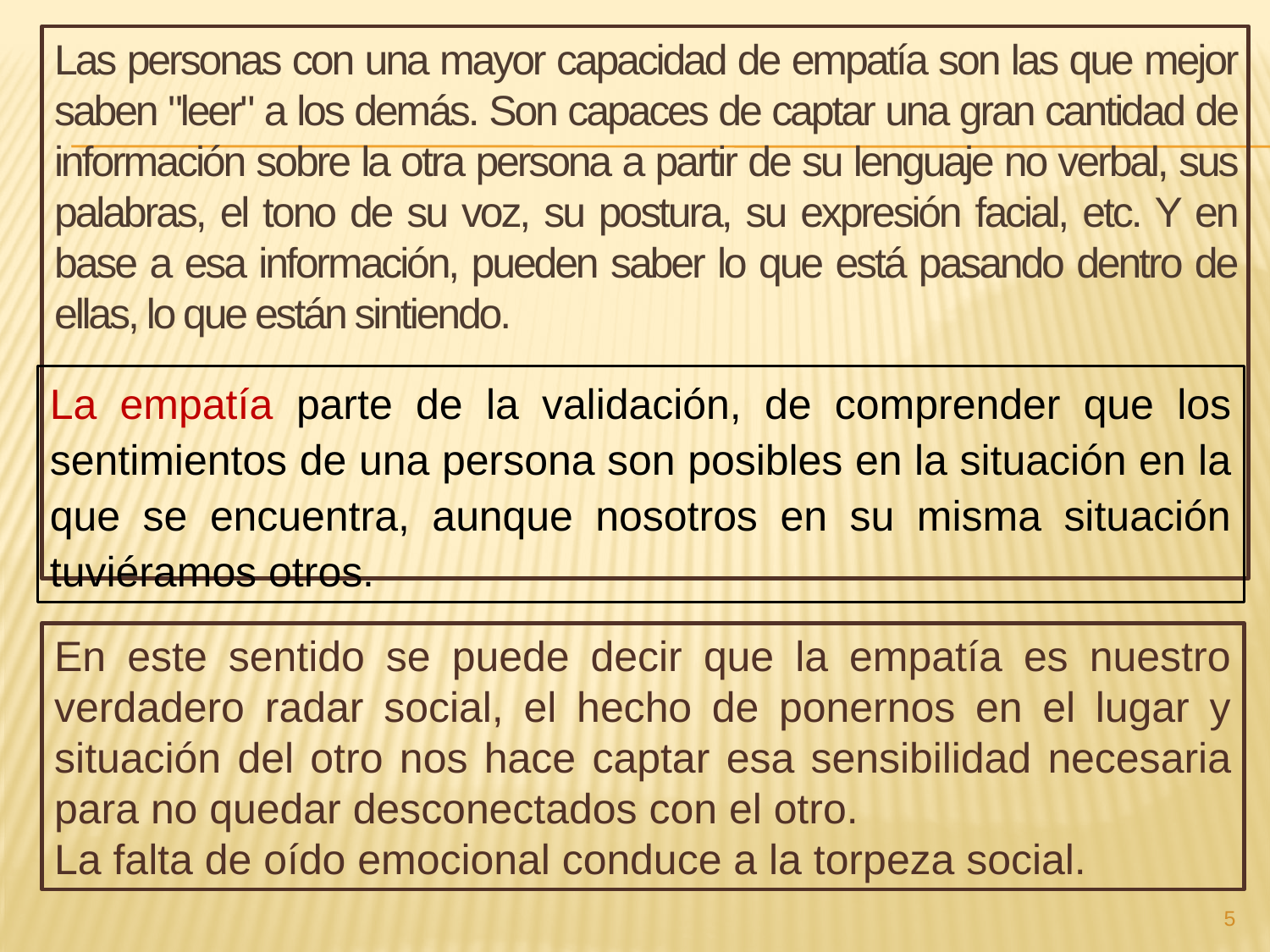

Las personas con una mayor capacidad de empatía son las que mejor saben "leer" a los demás. Son capaces de captar una gran cantidad de información sobre la otra persona a partir de su lenguaje no verbal, sus palabras, el tono de su voz, su postura, su expresión facial, etc. Y en base a esa información, pueden saber lo que está pasando dentro de ellas, lo que están sintiendo.
La empatía parte de la validación, de comprender que los sentimientos de una persona son posibles en la situación en la que se encuentra, aunque nosotros en su misma situación tuviéramos otros.
En este sentido se puede decir que la empatía es nuestro verdadero radar social, el hecho de ponernos en el lugar y situación del otro nos hace captar esa sensibilidad necesaria para no quedar desconectados con el otro.
La falta de oído emocional conduce a la torpeza social.
5